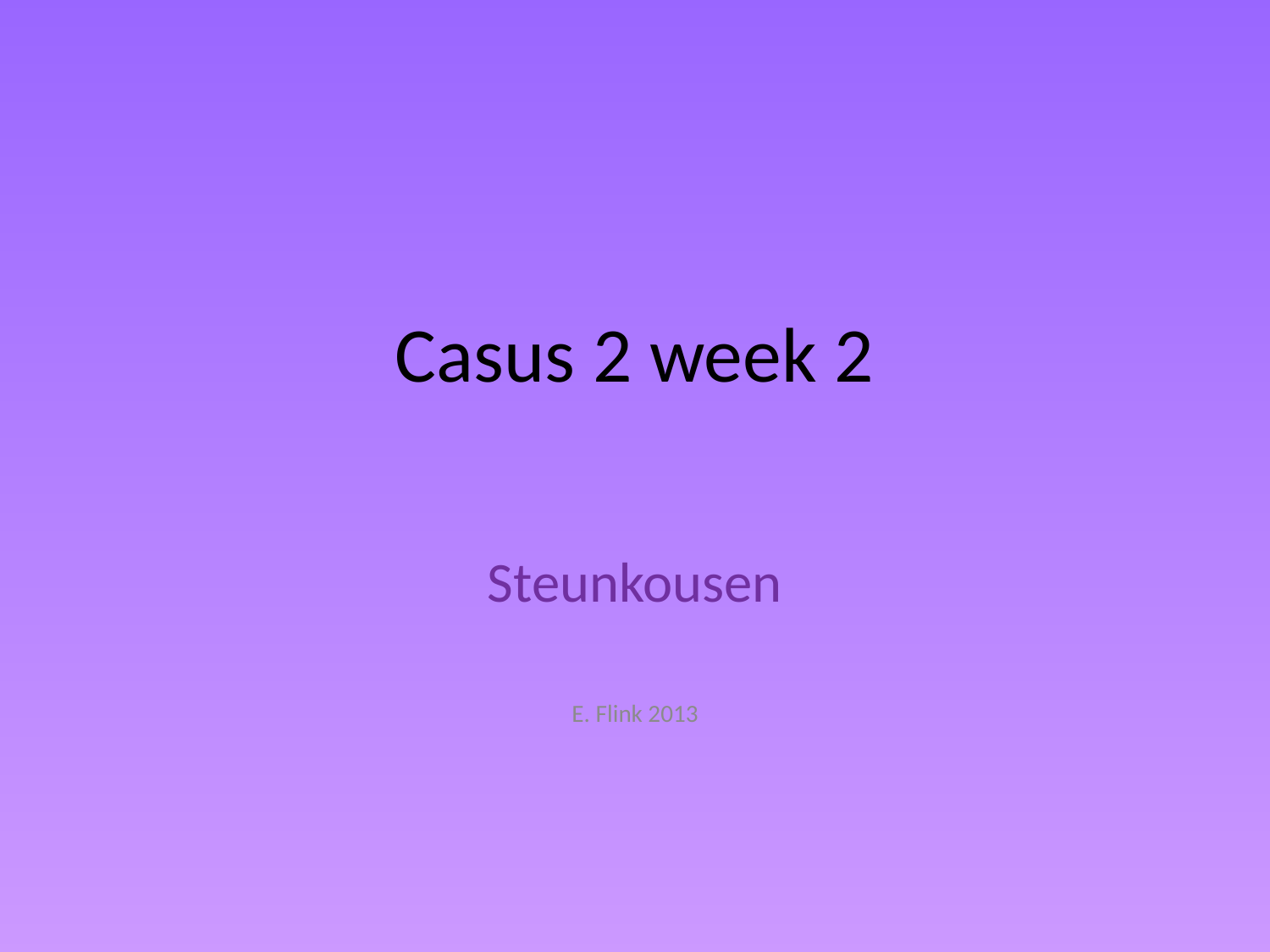

# Casus 2 week 2
Steunkousen

E. Flink 2013